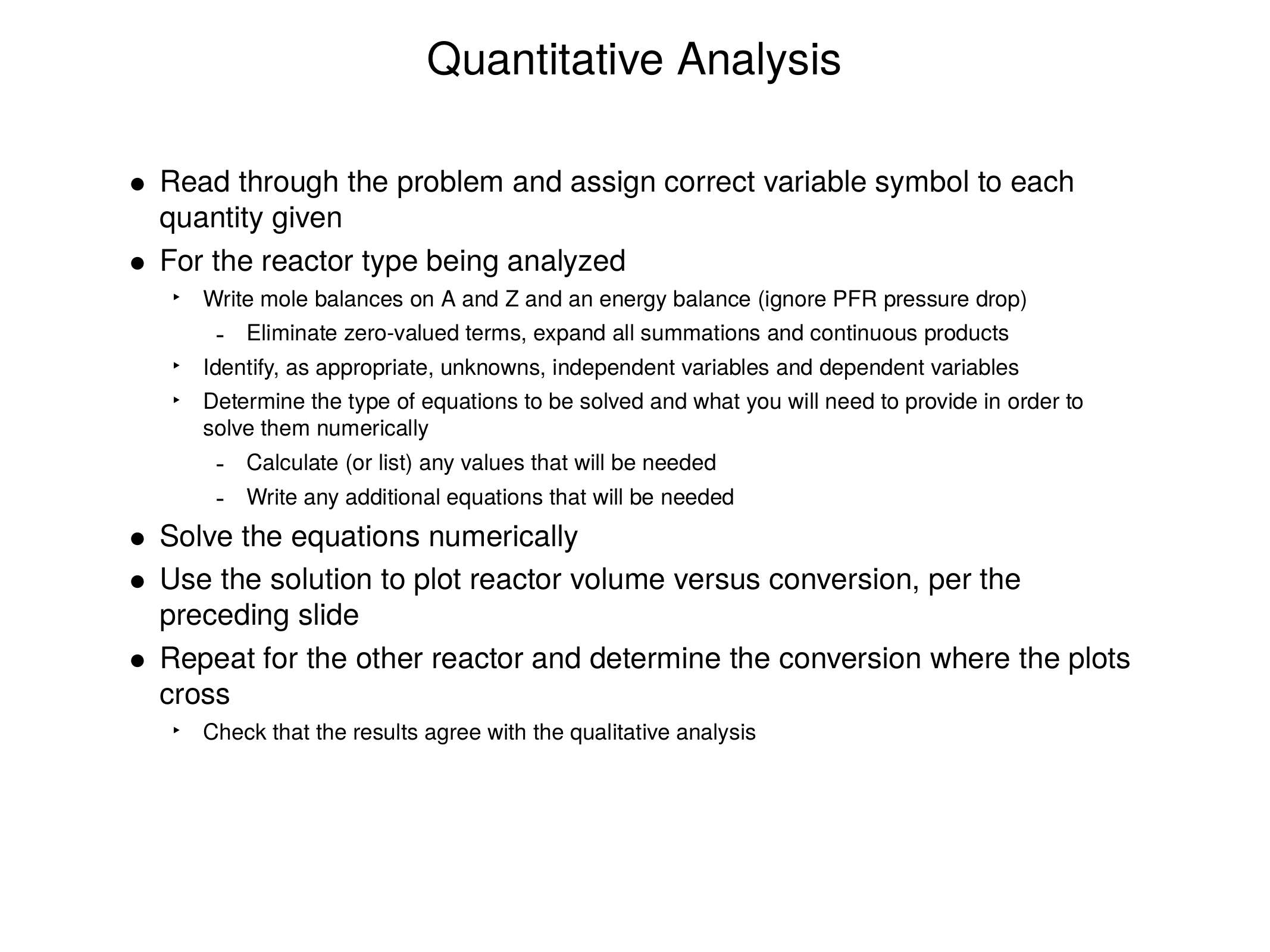

# Quantitative Analysis
Read through the problem and assign correct variable symbol to each quantity given
For the reactor type being analyzed
Write mole balances on A and Z and an energy balance (ignore PFR pressure drop)
Eliminate zero-valued terms, expand all summations and continuous products
Identify, as appropriate, unknowns, independent variables and dependent variables
Determine the type of equations to be solved and what you will need to provide in order to solve them numerically
Calculate (or list) any values that will be needed
Write any additional equations that will be needed
Solve the equations numerically
Use the solution to plot reactor volume versus conversion, per the preceding slide
Repeat for the other reactor and determine the conversion where the plots cross
Check that the results agree with the qualitative analysis